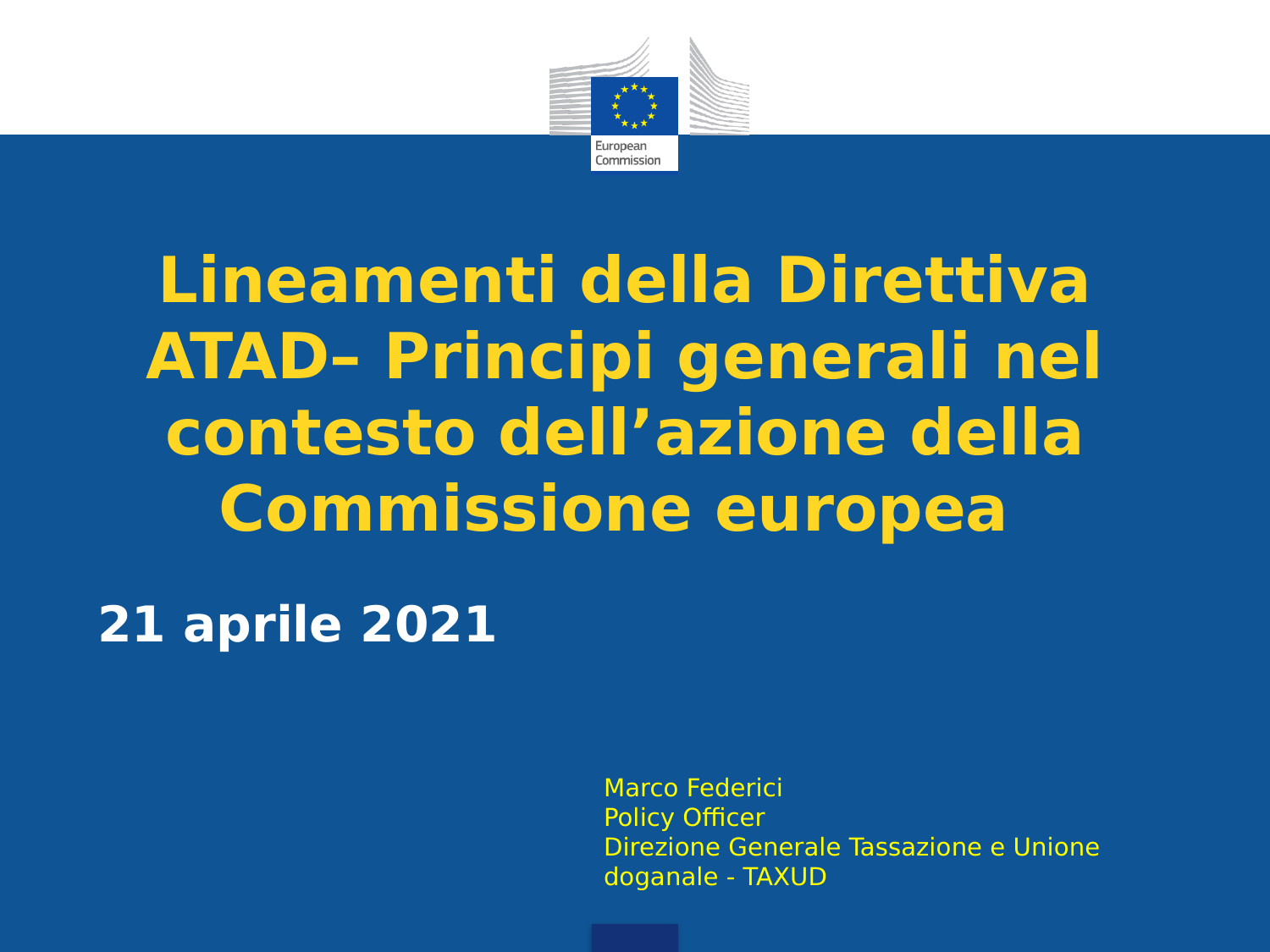

# Lineamenti della Direttiva ATAD– Principi generali nel contesto dell’azione della Commissione europea
21 aprile 2021

Marco Federici
Policy Officer
Direzione Generale Tassazione e Unione doganale - TAXUD